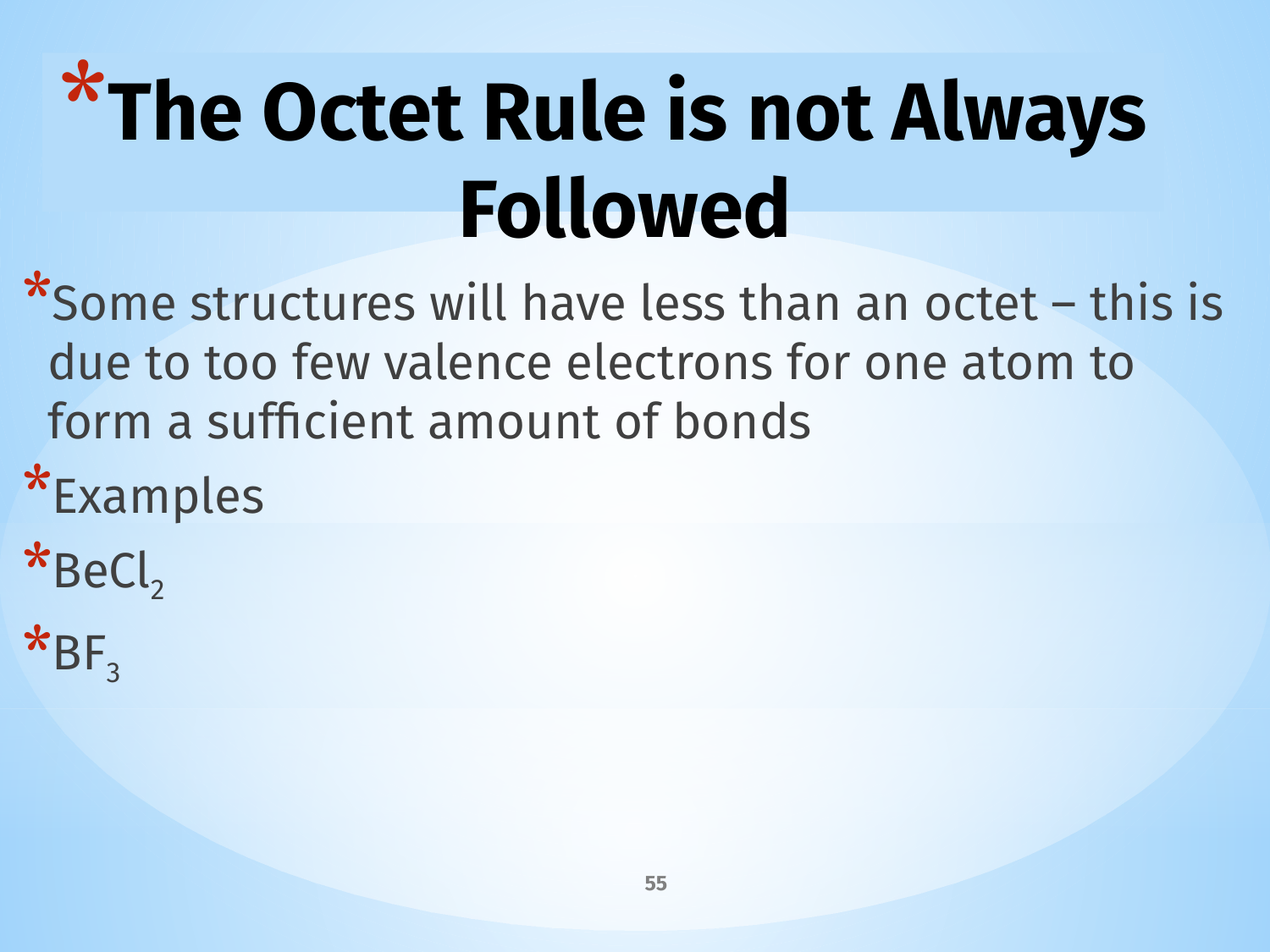

# The Octet Rule is not Always Followed
Some structures will have less than an octet – this is due to too few valence electrons for one atom to form a sufficient amount of bonds
Examples
BeCl2
BF3
55